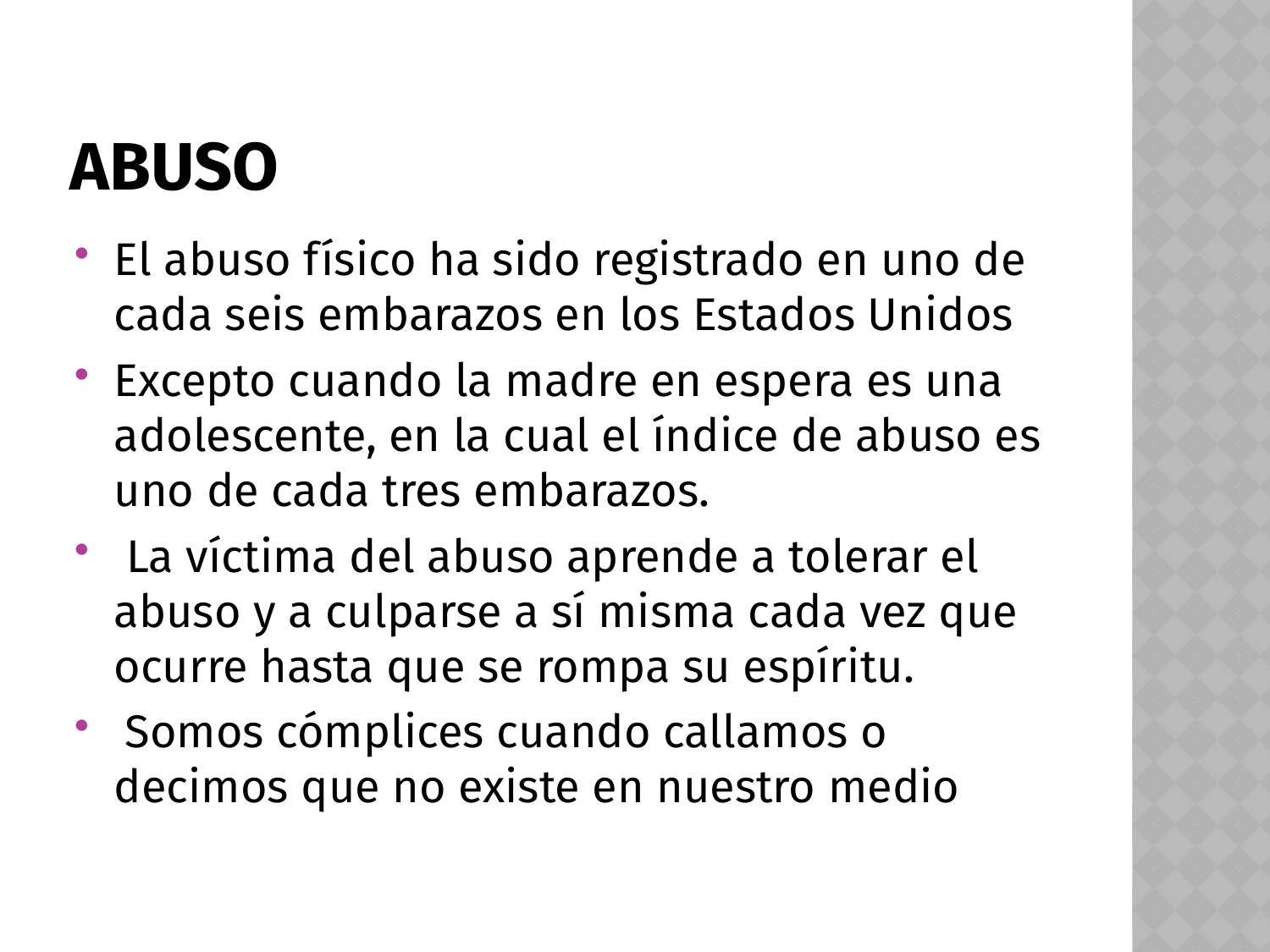

# abuso
El abuso físico ha sido registrado en uno de cada seis embarazos en los Estados Unidos
Excepto cuando la madre en espera es una adolescente, en la cual el índice de abuso es uno de cada tres embarazos.
 La víctima del abuso aprende a tolerar el abuso y a culparse a sí misma cada vez que ocurre hasta que se rompa su espíritu.
 Somos cómplices cuando callamos o decimos que no existe en nuestro medio